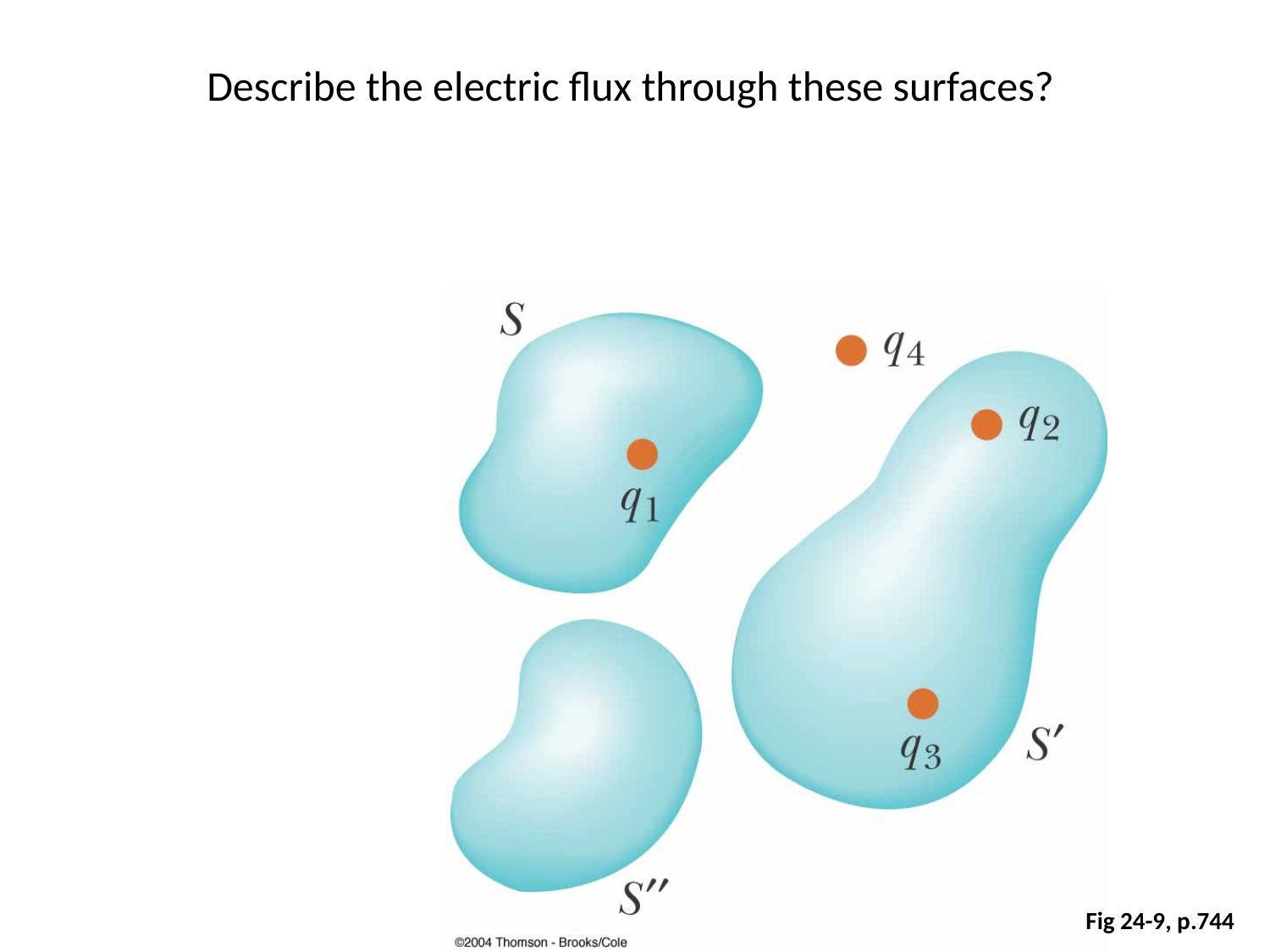

#
Describe the electric flux through these surfaces?

Fig 24-9, p.744